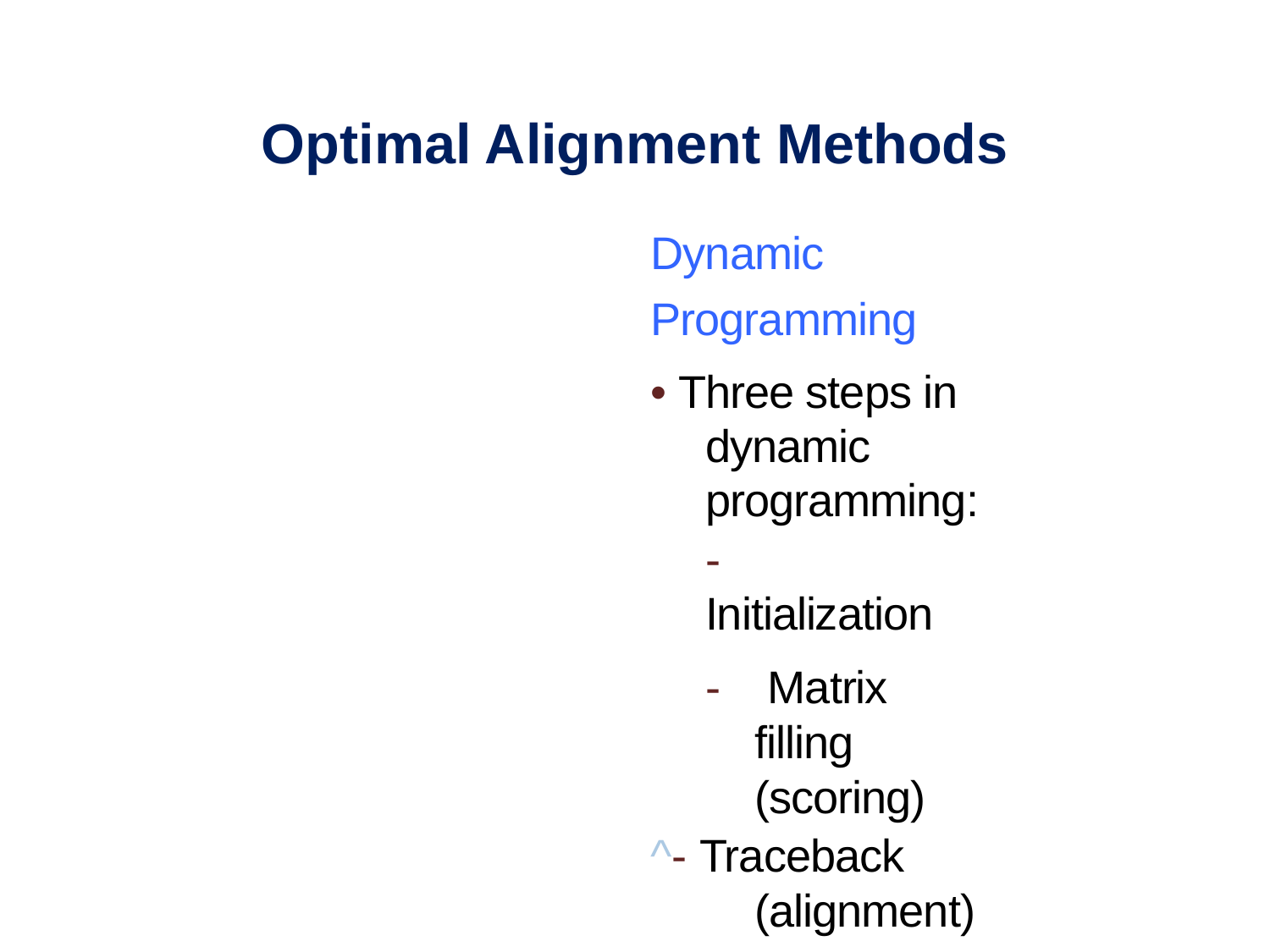

Optimal Alignment Methods
Dynamic
Programming
• Three steps in dynamic programming:
-    Initialization
-    Matrix filling (scoring)
^- Traceback (alignment)